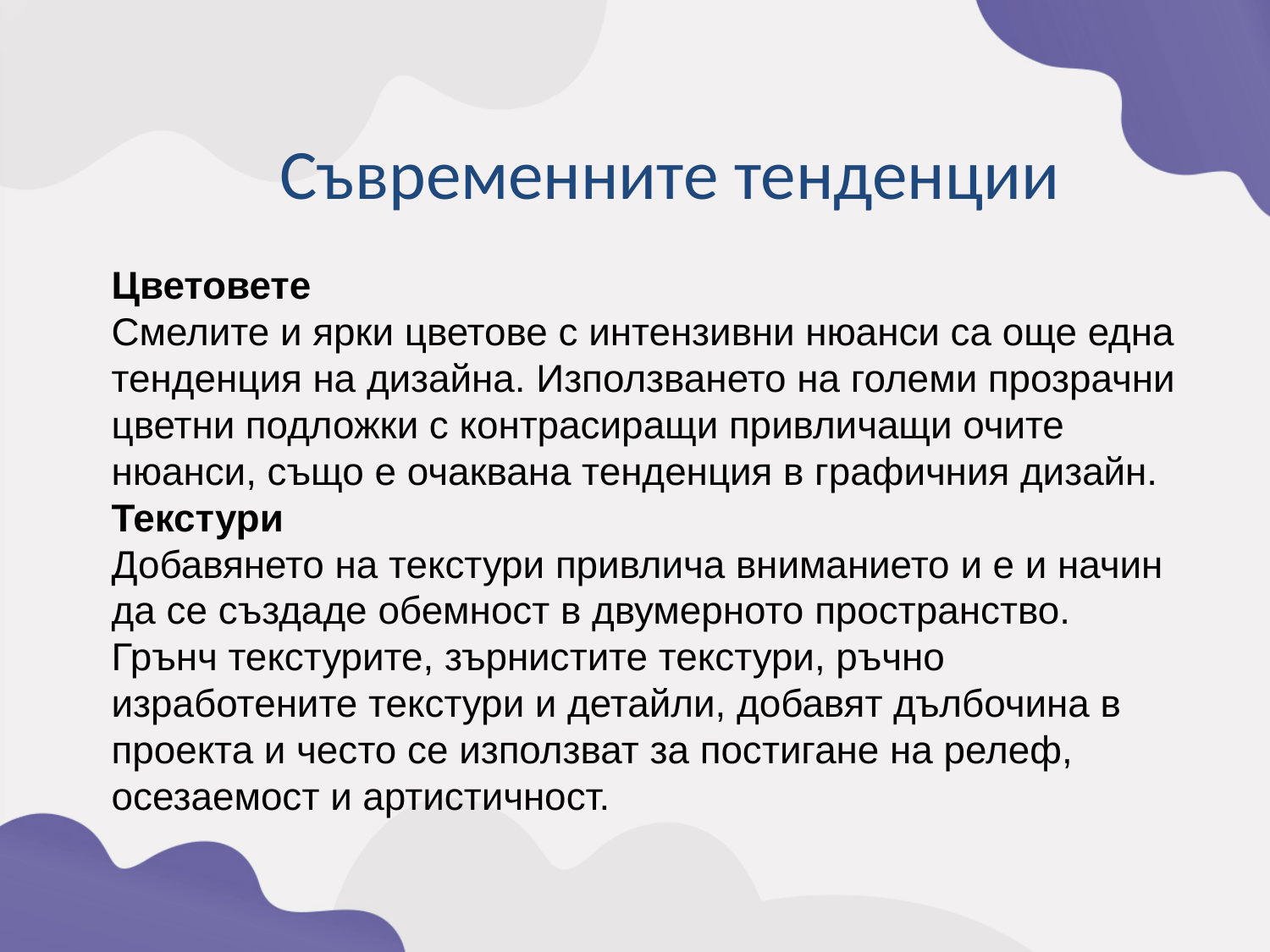

Съвременните тенденции

Цветовете
Смелите и ярки цветове с интензивни нюанси са още една тенденция на дизайна. Използването на големи прозрачни цветни подложки с контрасиращи привличащи очите нюанси, също е очаквана тенденция в графичния дизайн.
Текстури
Добавянето на текстури привлича вниманието и е и начин да се създаде обемност в двумерното пространство. Грънч текстурите, зърнистите текстури, ръчно изработените текстури и детайли, добавят дълбочина в проекта и често се използват за постигане на релеф, осезаемост и артистичност.